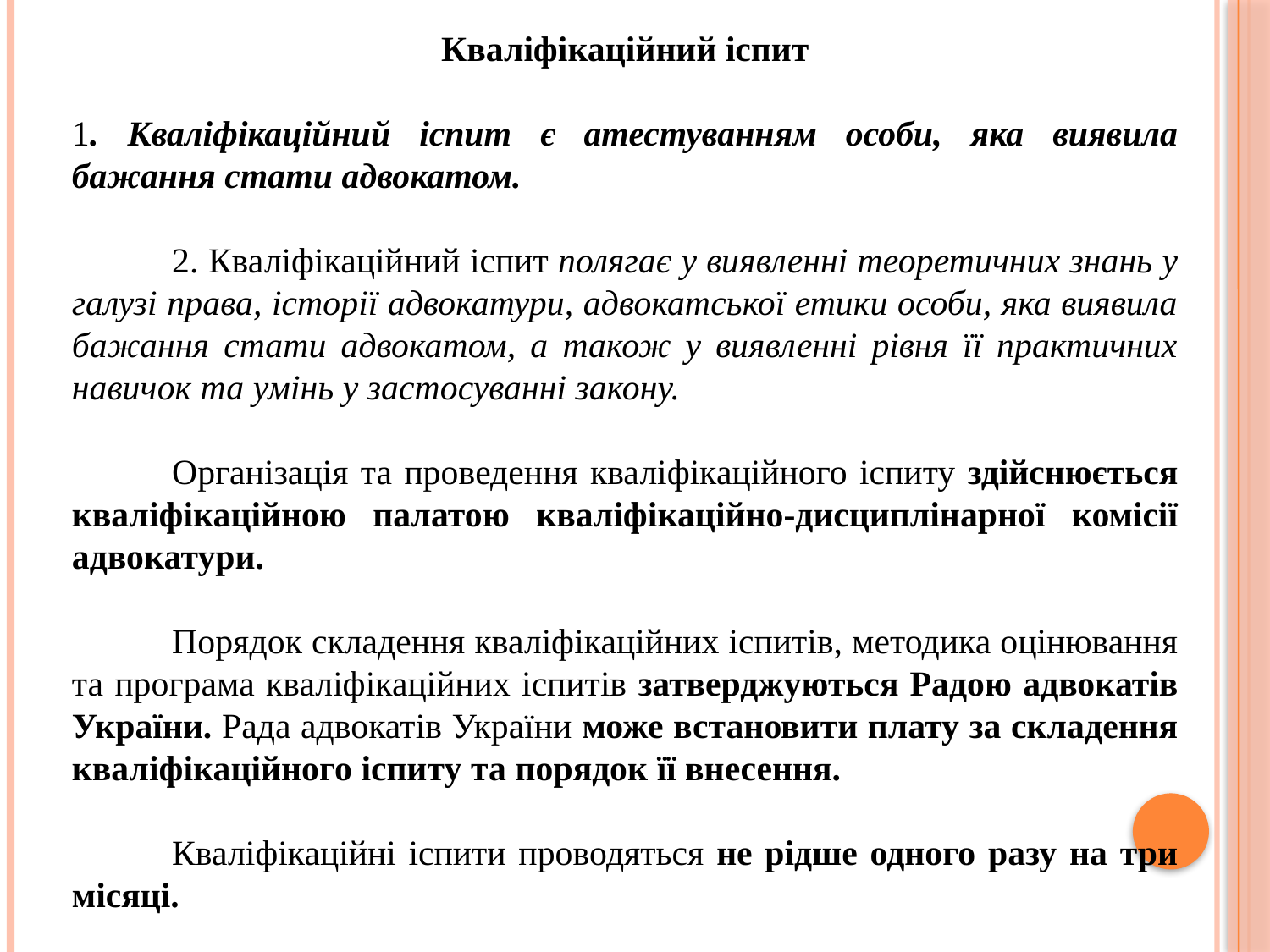

Кваліфікаційний іспит

1. Кваліфікаційний іспит є атестуванням особи, яка виявила бажання стати адвокатом.

	2. Кваліфікаційний іспит полягає у виявленні теоретичних знань у галузі права, історії адвокатури, адвокатської етики особи, яка виявила бажання стати адвокатом, а також у виявленні рівня її практичних навичок та умінь у застосуванні закону.

	Організація та проведення кваліфікаційного іспиту здійснюється кваліфікаційною палатою кваліфікаційно-дисциплінарної комісії адвокатури.

	Порядок складення кваліфікаційних іспитів, методика оцінювання та програма кваліфікаційних іспитів затверджуються Радою адвокатів України. Рада адвокатів України може встановити плату за складення кваліфікаційного іспиту та порядок її внесення.

	Кваліфікаційні іспити проводяться не рідше одного разу на три місяці.